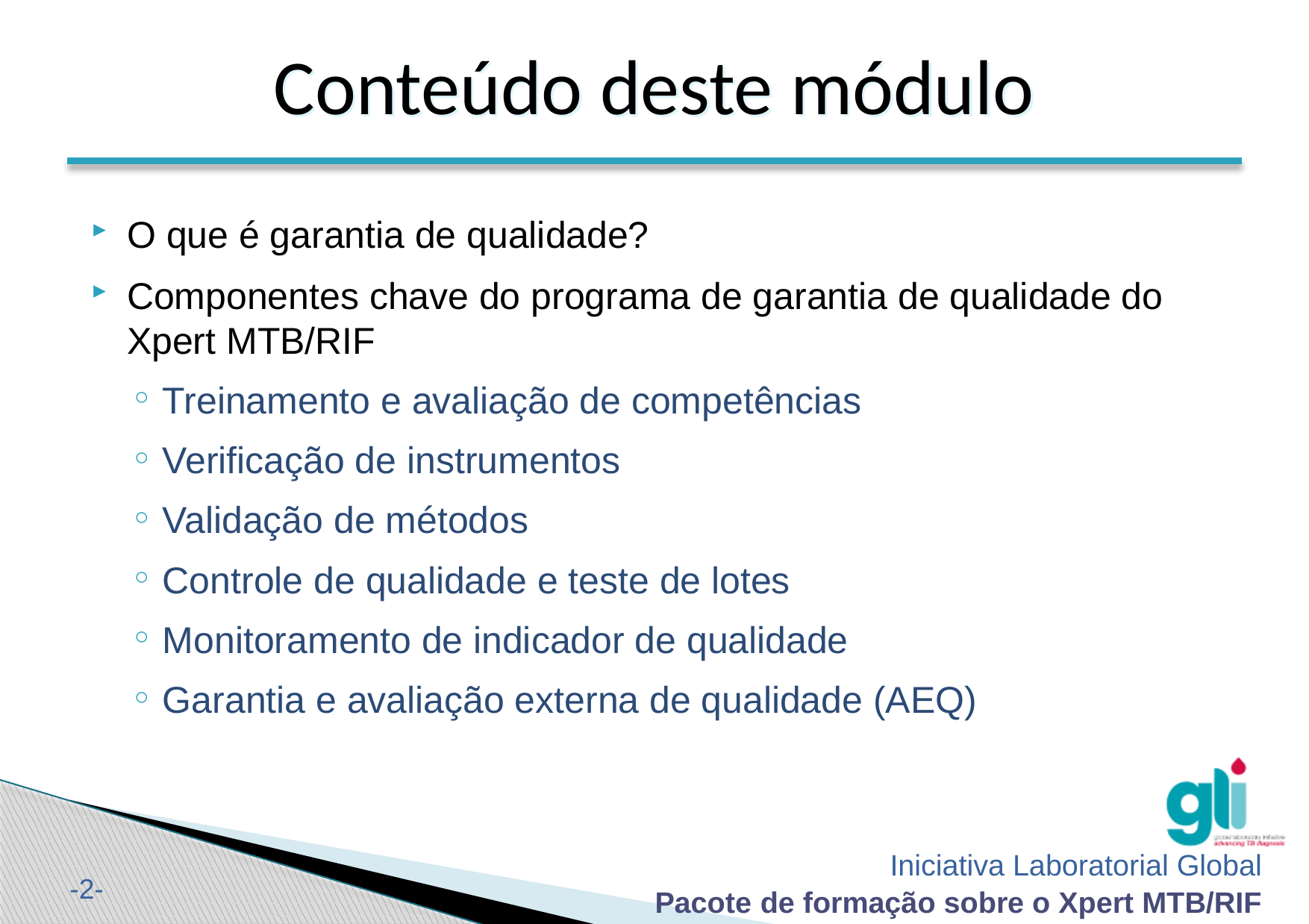

Conteúdo deste módulo
#
O que é garantia de qualidade?
Componentes chave do programa de garantia de qualidade do Xpert MTB/RIF
Treinamento e avaliação de competências
Verificação de instrumentos
Validação de métodos
Controle de qualidade e teste de lotes
Monitoramento de indicador de qualidade
Garantia e avaliação externa de qualidade (AEQ)